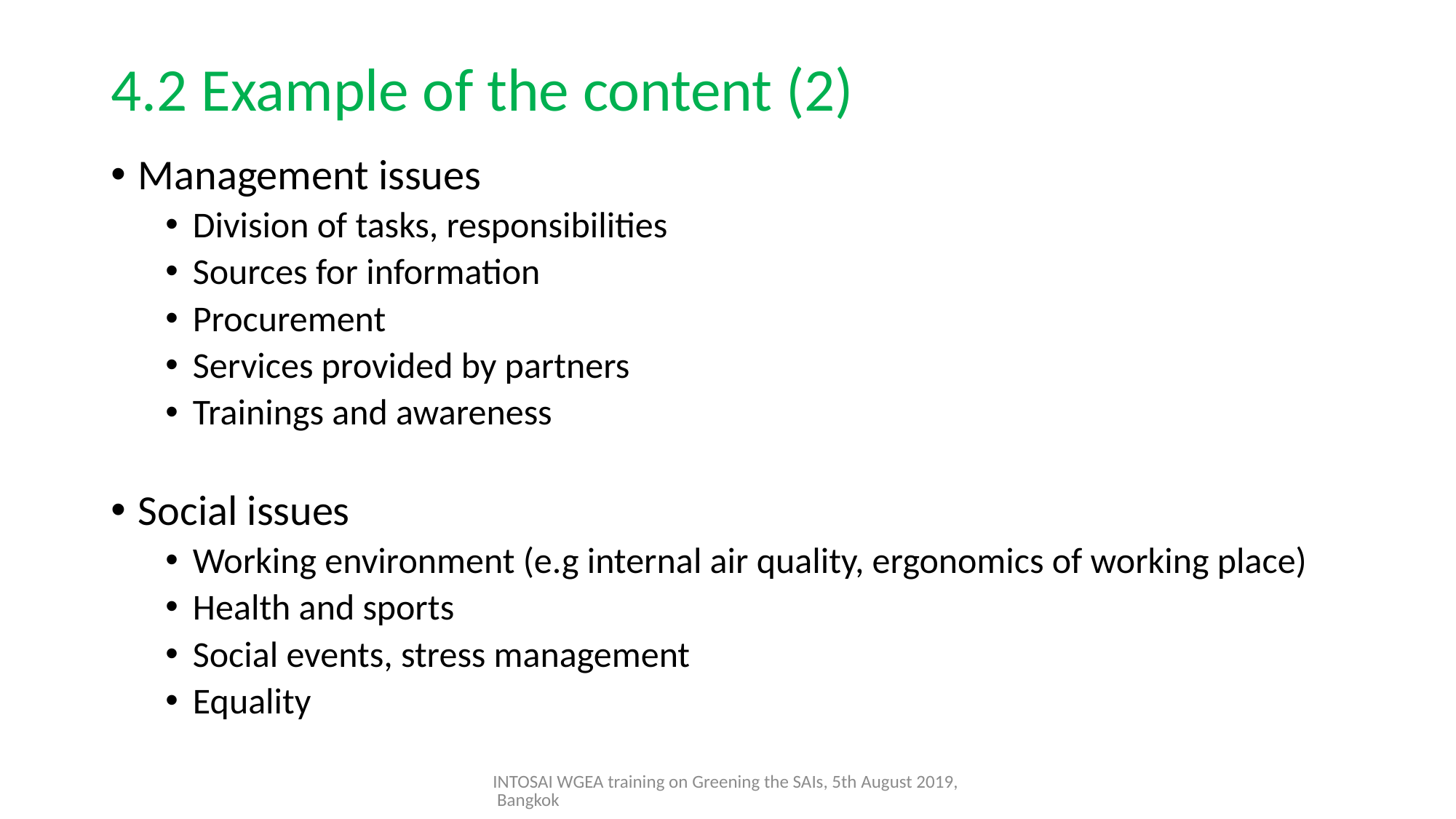

# 4.2 Example of the content (2)
Management issues
Division of tasks, responsibilities
Sources for information
Procurement
Services provided by partners
Trainings and awareness

Social issues
Working environment (e.g internal air quality, ergonomics of working place)
Health and sports
Social events, stress management
Equality

INTOSAI WGEA training on Greening the SAIs, 5th August 2019, Bangkok